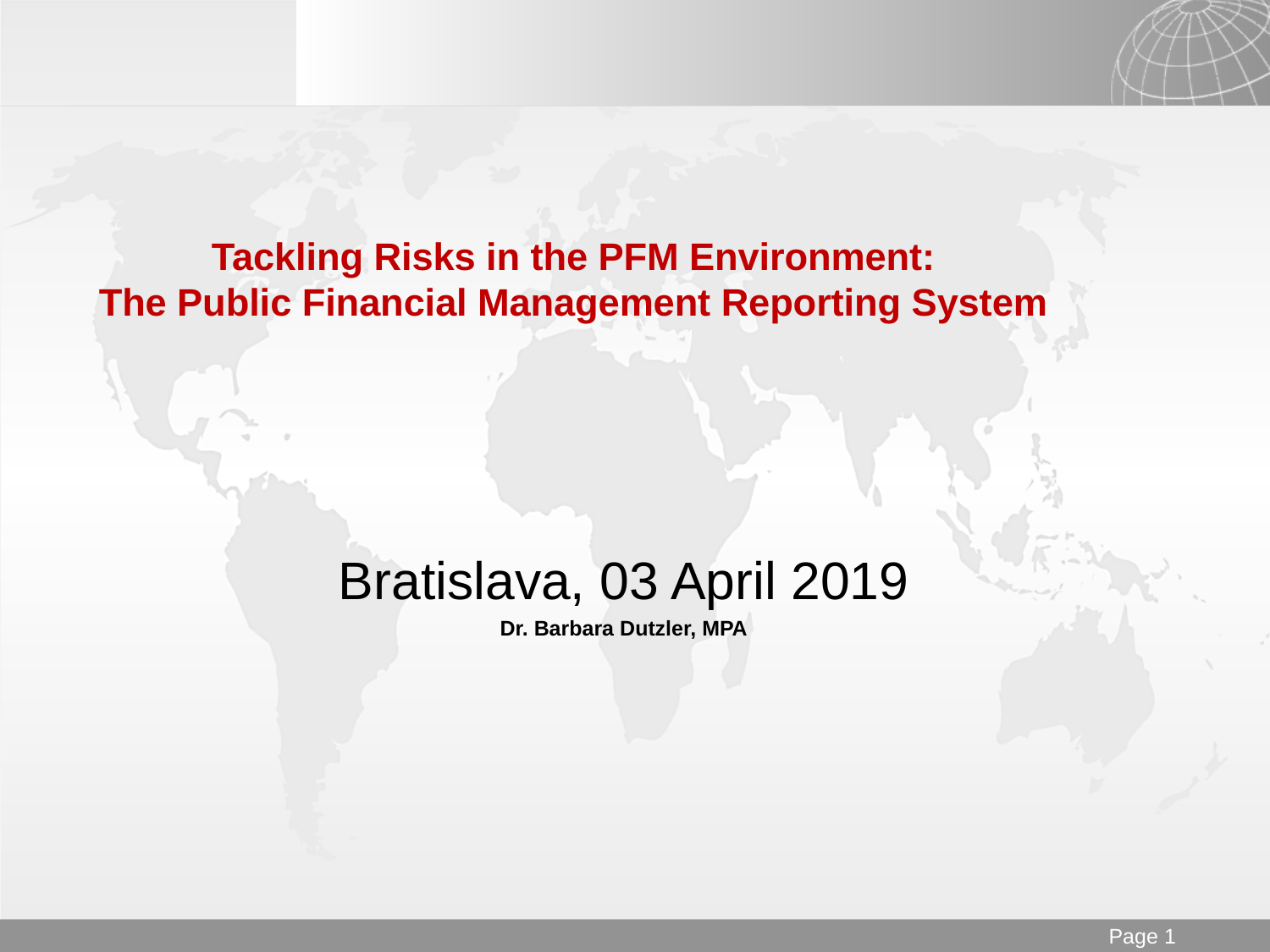

# Tackling Risks in the PFM Environment: The Public Financial Management Reporting System
Bratislava, 03 April 2019
Dr. Barbara Dutzler, MPA